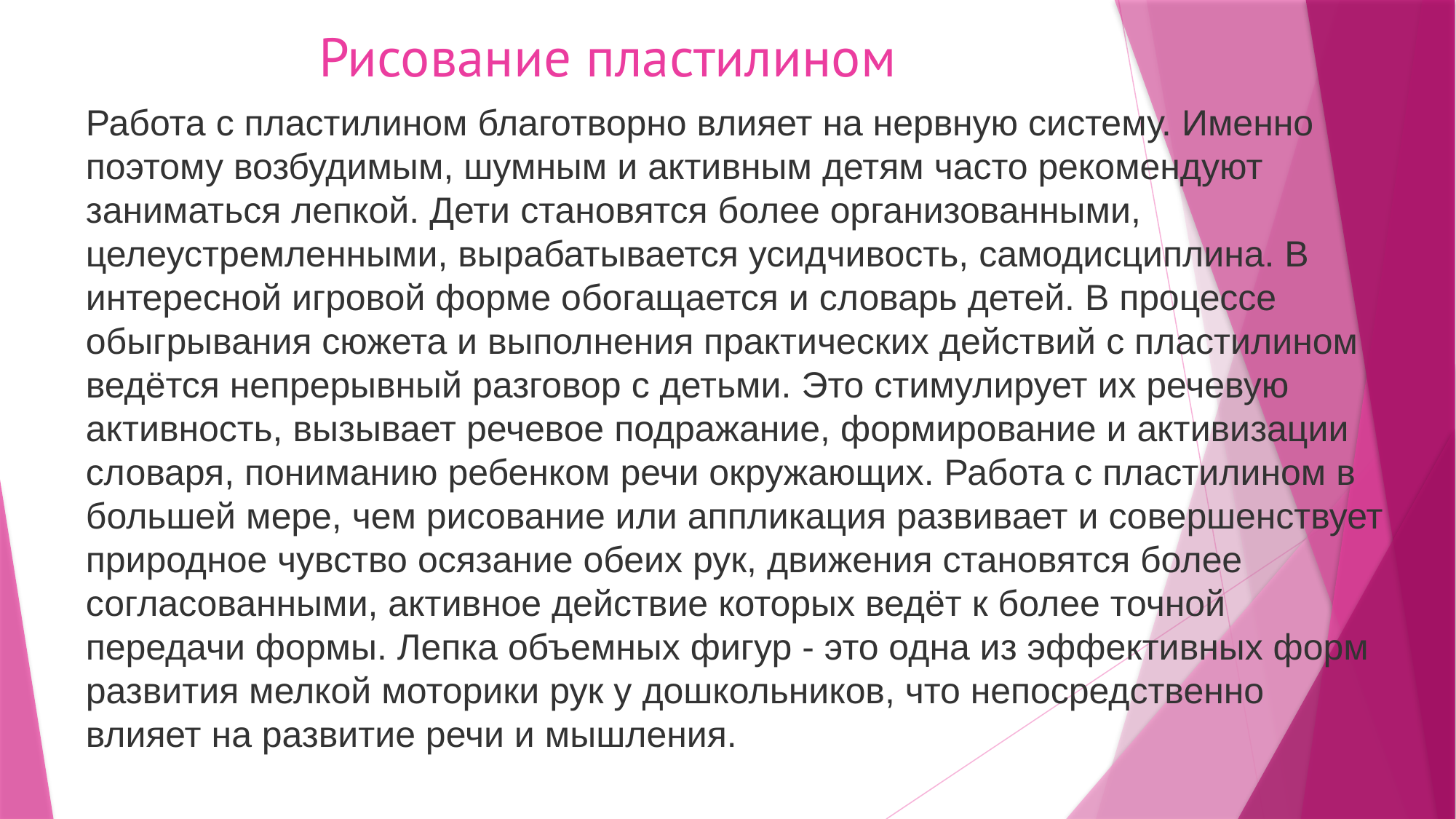

# Рисование пластилином
Работа с пластилином благотворно влияет на нервную систему. Именно поэтому возбудимым, шумным и активным детям часто рекомендуют заниматься лепкой. Дети становятся более организованными, целеустремленными, вырабатывается усидчивость, самодисциплина. В интересной игровой форме обогащается и словарь детей. В процессе обыгрывания сюжета и выполнения практических действий с пластилином ведётся непрерывный разговор с детьми. Это стимулирует их речевую активность, вызывает речевое подражание, формирование и активизации словаря, пониманию ребенком речи окружающих. Работа с пластилином в большей мере, чем рисование или аппликация развивает и совершенствует природное чувство осязание обеих рук, движения становятся более согласованными, активное действие которых ведёт к более точной передачи формы. Лепка объемных фигур - это одна из эффективных форм развития мелкой моторики рук у дошкольников, что непосредственно влияет на развитие речи и мышления.